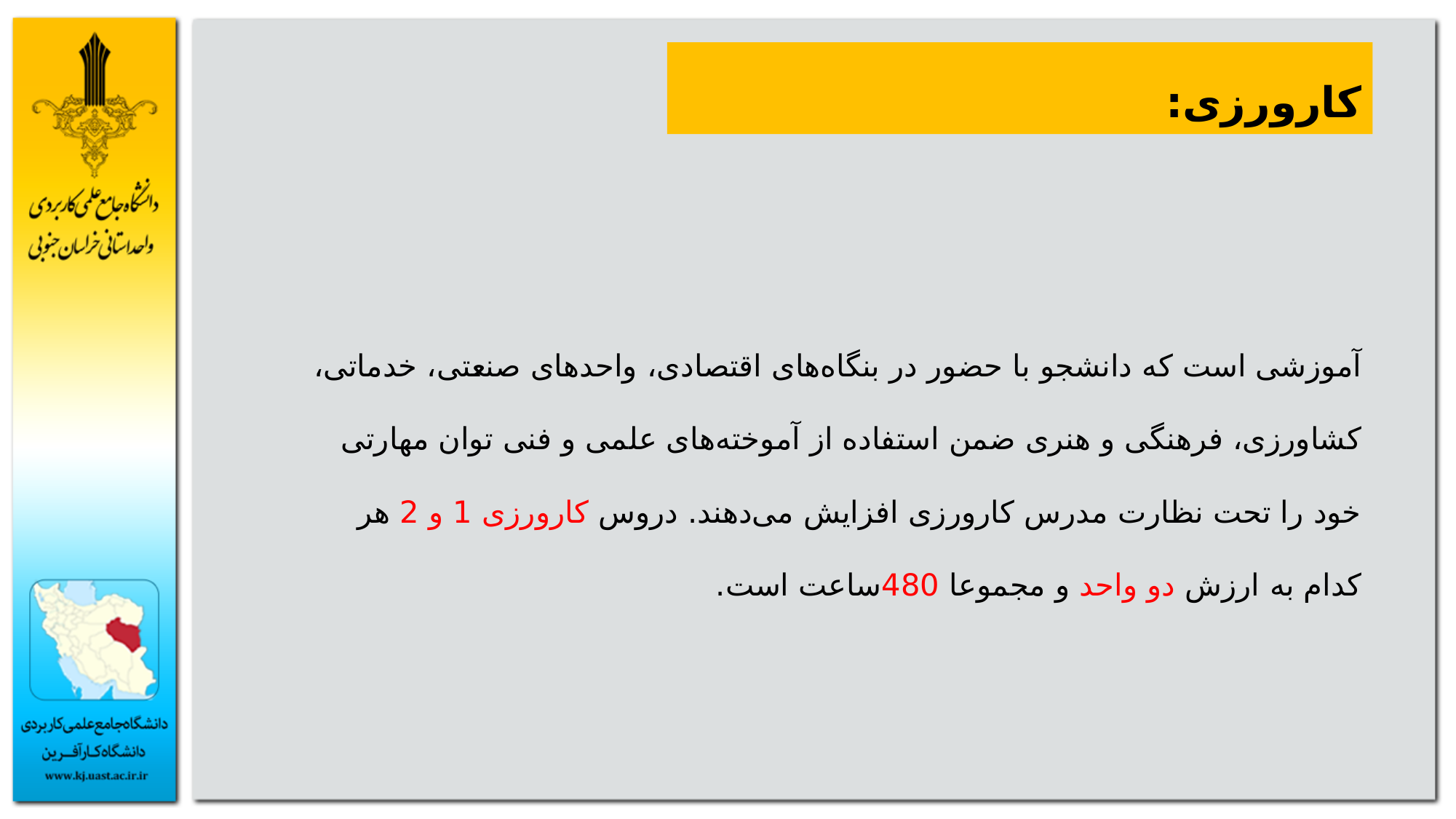

کارورزی:
# آموزشی است که دانشجو با حضور در بنگاه‌های اقتصادی، واحدهای صنعتی، خدماتی، کشاورزی، فرهنگی و هنری ضمن استفاده از آموخته‌های علمی و فنی توان مهارتی خود را تحت نظارت مدرس کارورزی افزایش می‌دهند. دروس کارورزی 1 و 2 هر کدام به ارزش دو واحد و مجموعا 480ساعت است.